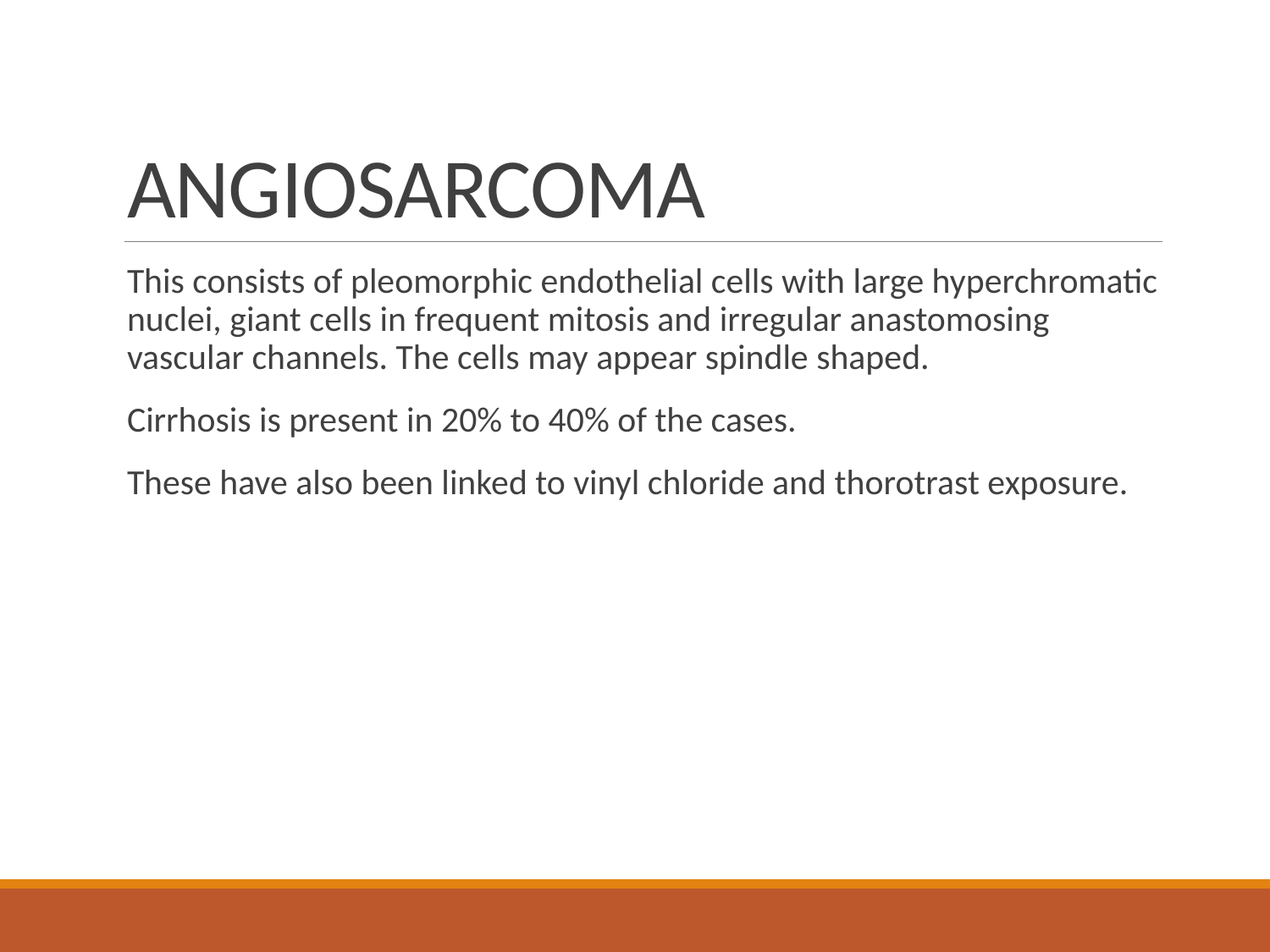

# ANGIOSARCOMA
This consists of pleomorphic endothelial cells with large hyperchromatic nuclei, giant cells in frequent mitosis and irregular anastomosing vascular channels. The cells may appear spindle shaped.
Cirrhosis is present in 20% to 40% of the cases.
These have also been linked to vinyl chloride and thorotrast exposure.